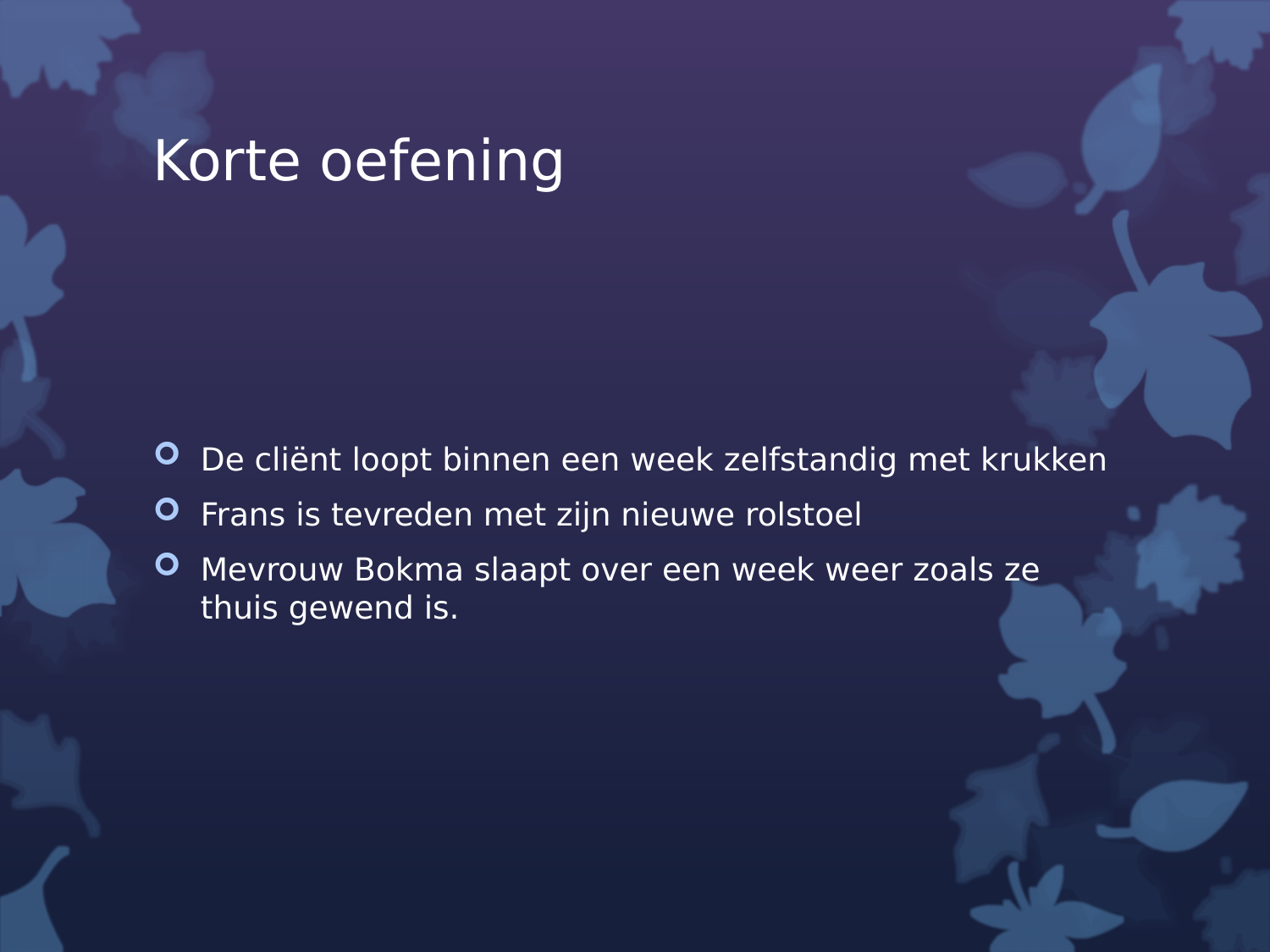

# Korte oefening
De cliënt loopt binnen een week zelfstandig met krukken
Frans is tevreden met zijn nieuwe rolstoel
Mevrouw Bokma slaapt over een week weer zoals ze thuis gewend is.